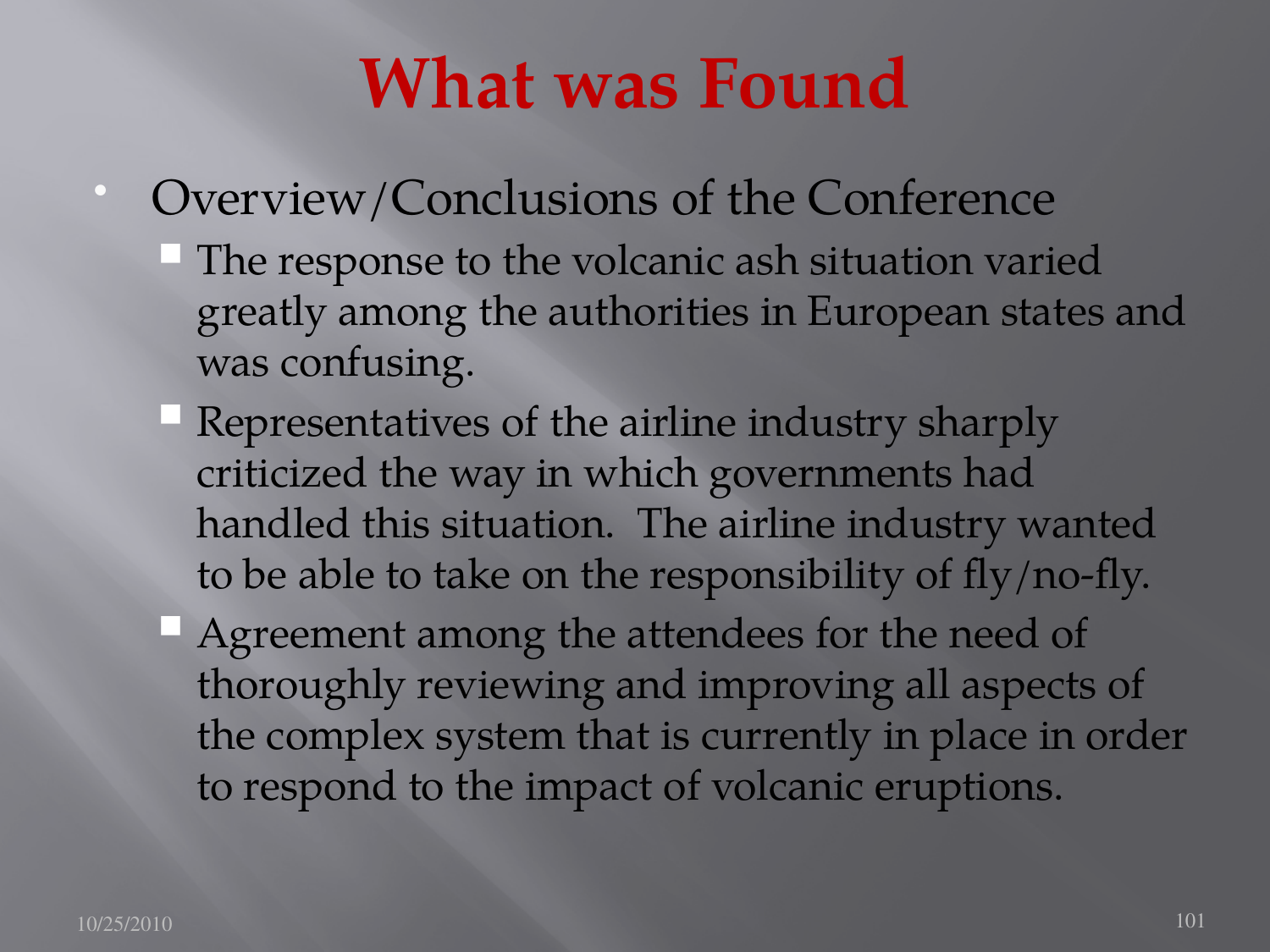

# What was Found
Overview/Conclusions of the Conference
The response to the volcanic ash situation varied greatly among the authorities in European states and was confusing.
Representatives of the airline industry sharply criticized the way in which governments had handled this situation.  The airline industry wanted to be able to take on the responsibility of fly/no-fly.
Agreement among the attendees for the need of thoroughly reviewing and improving all aspects of the complex system that is currently in place in order to respond to the impact of volcanic eruptions.

10/25/2010
101